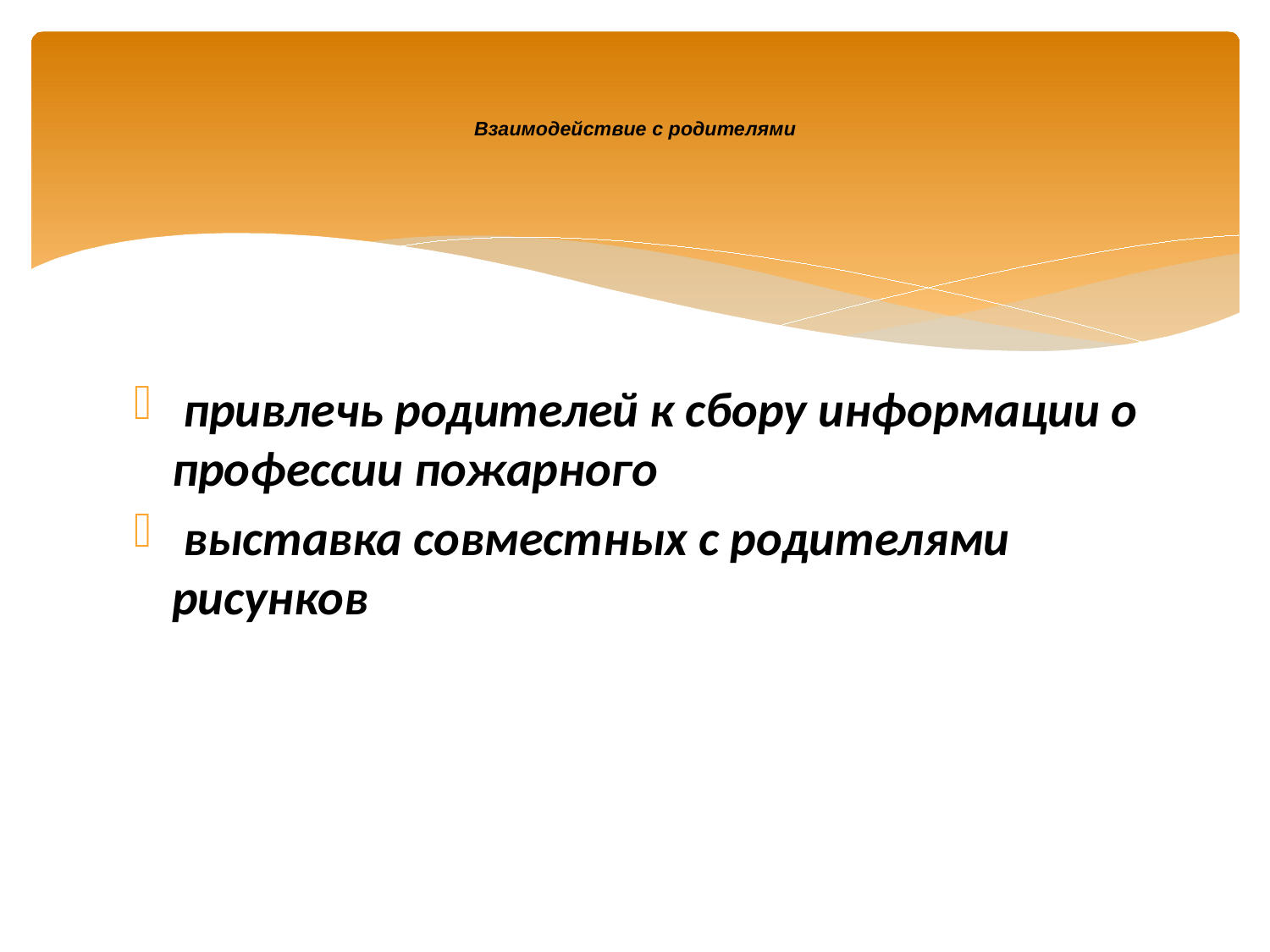

# Взаимодействие с родителями
 привлечь родителей к сбору информации о профессии пожарного
 выставка совместных с родителями рисунков